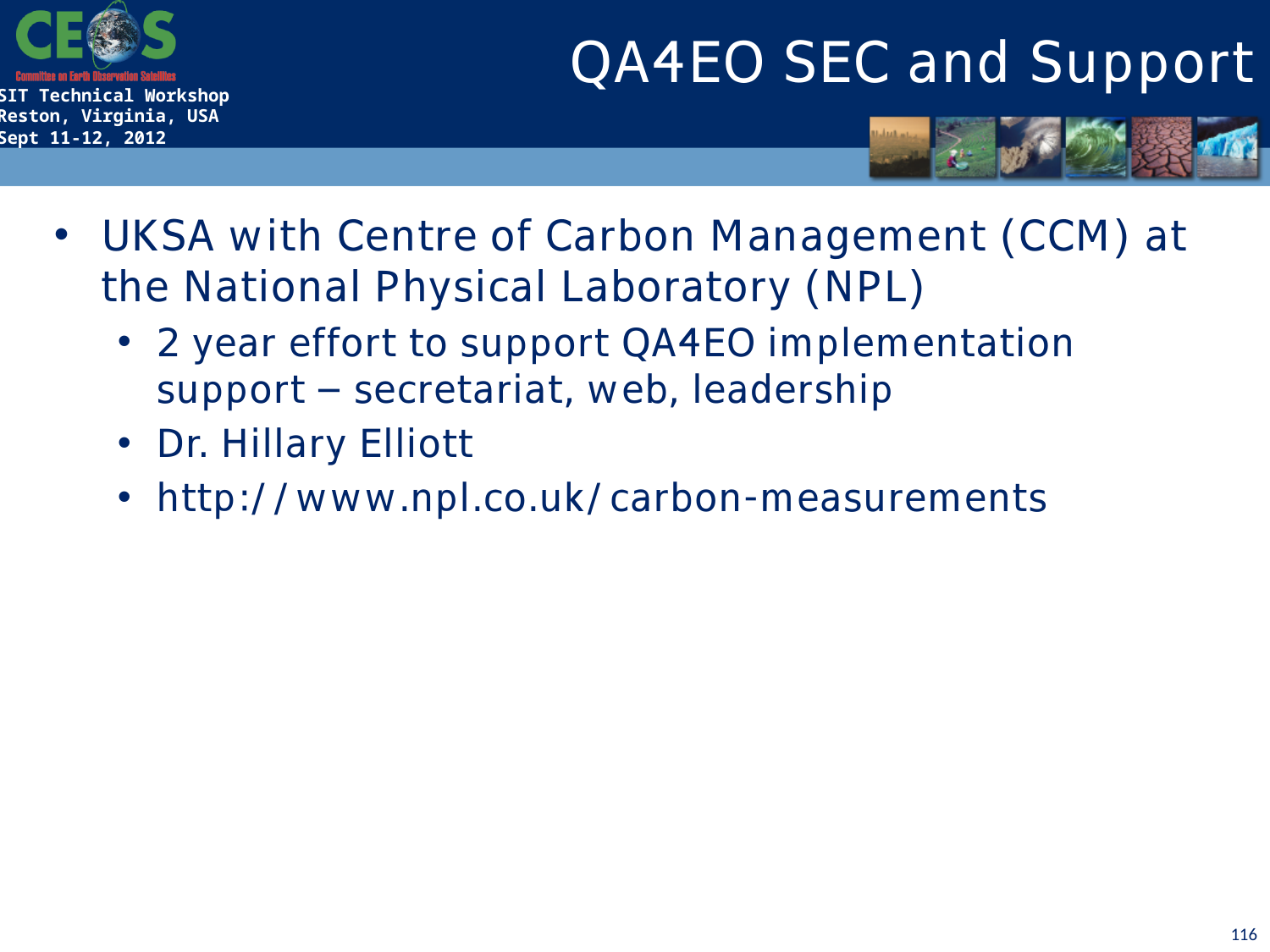

# QA4EO SEC and Support
UKSA with Centre of Carbon Management (CCM) at the National Physical Laboratory (NPL)
2 year effort to support QA4EO implementation support – secretariat, web, leadership
Dr. Hillary Elliott
http://www.npl.co.uk/carbon-measurements
116